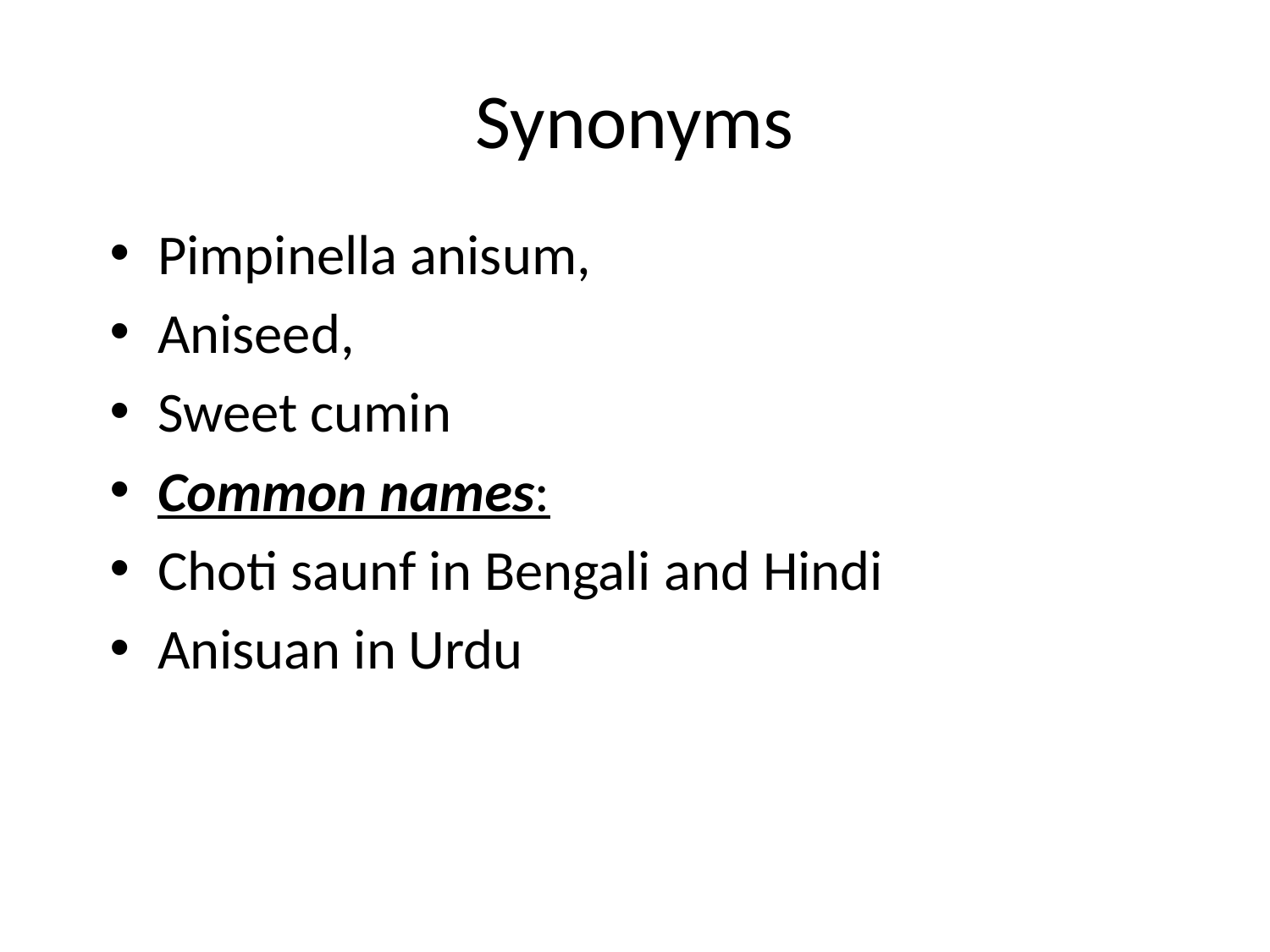

# Synonyms
Pimpinella anisum,
Aniseed,
Sweet cumin
Common names:
Choti saunf in Bengali and Hindi
Anisuan in Urdu